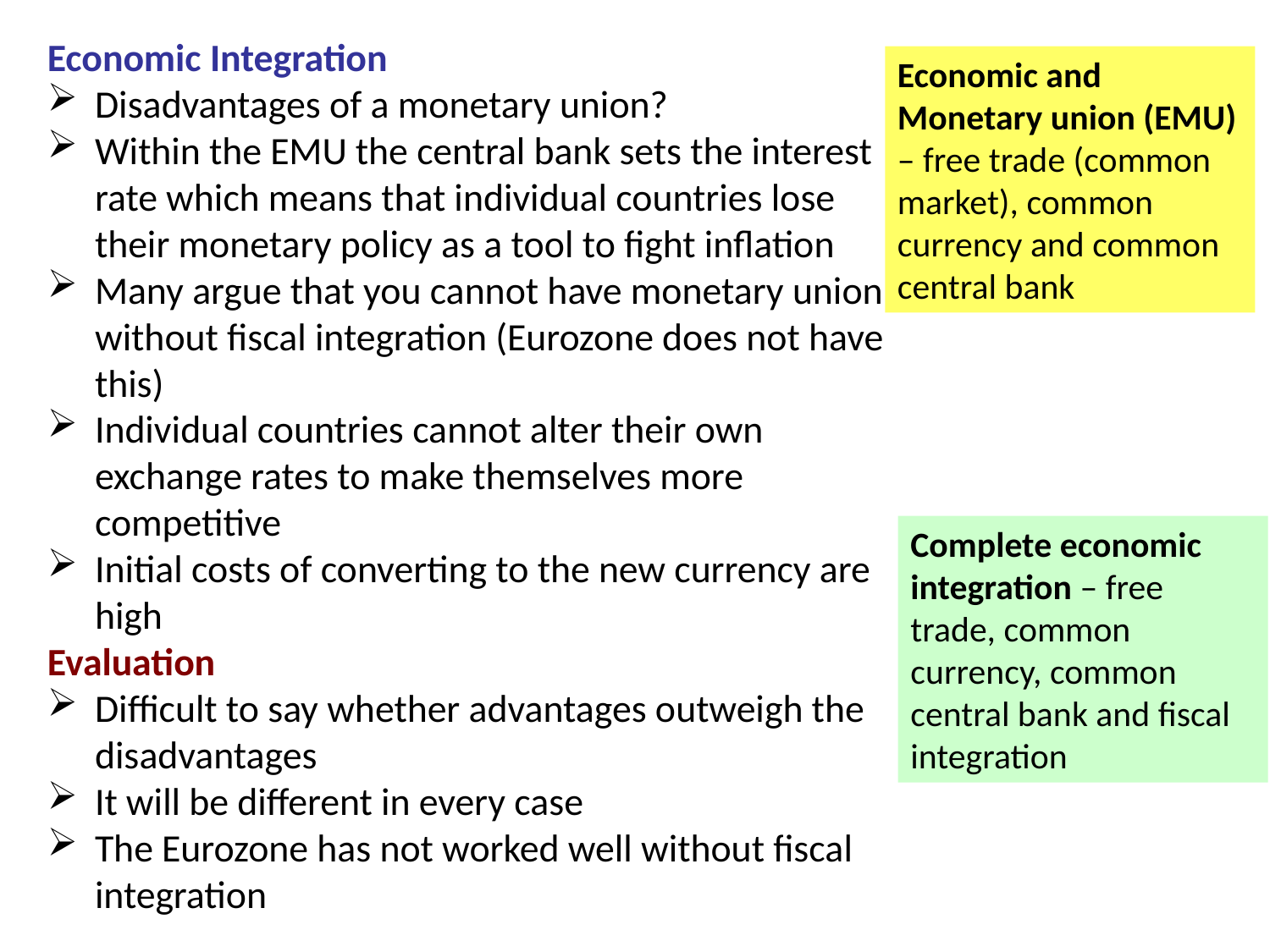

Economic Integration
Disadvantages of a monetary union?
Within the EMU the central bank sets the interest rate which means that individual countries lose their monetary policy as a tool to fight inflation
Many argue that you cannot have monetary union without fiscal integration (Eurozone does not have this)
Individual countries cannot alter their own exchange rates to make themselves more competitive
Initial costs of converting to the new currency are high
Evaluation
Difficult to say whether advantages outweigh the disadvantages
It will be different in every case
The Eurozone has not worked well without fiscal integration

Economic and Monetary union (EMU) – free trade (common market), common currency and common central bank
Complete economic integration – free trade, common currency, common central bank and fiscal integration